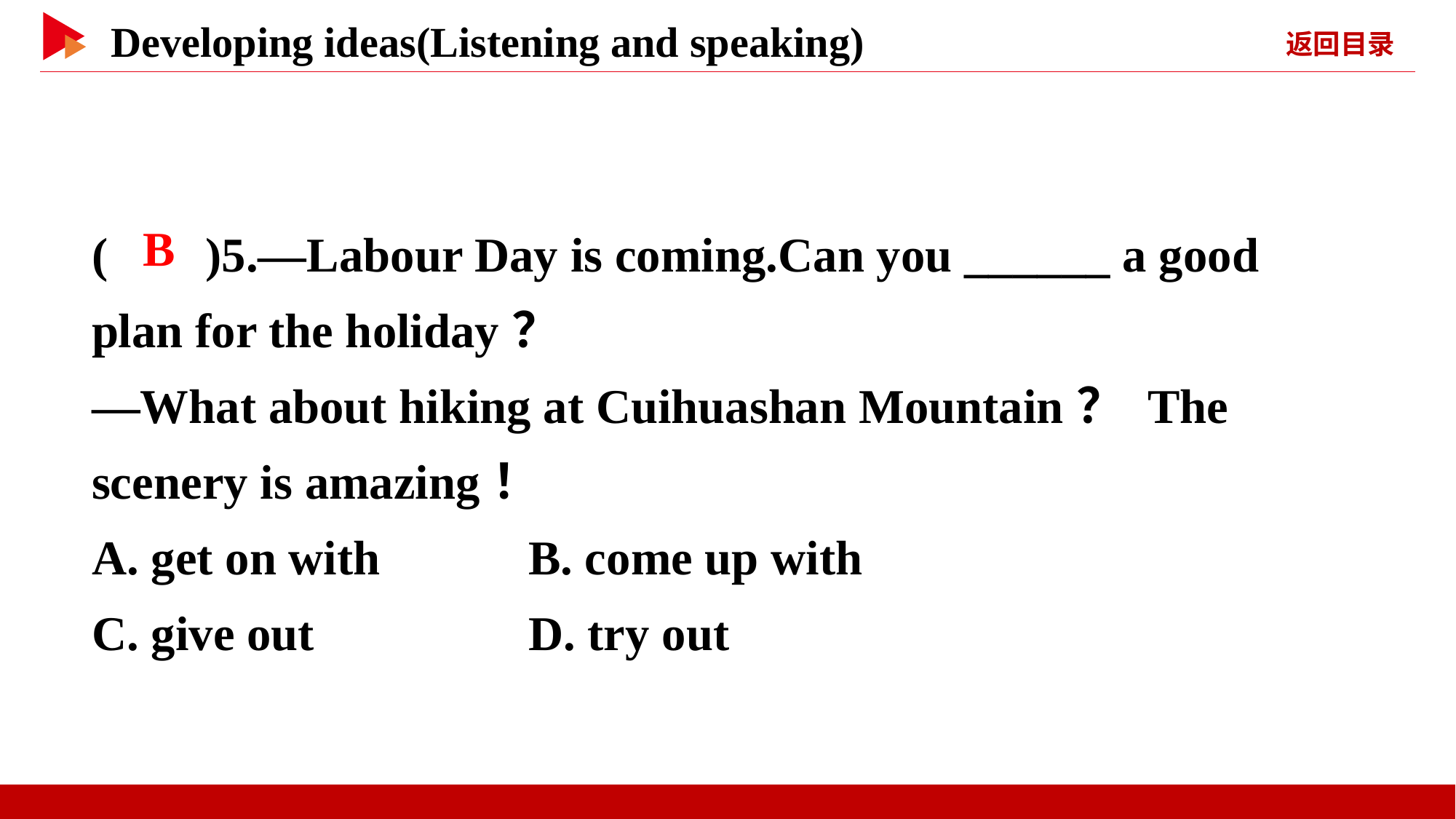

(        )5.—Labour Day is coming.Can you ______ a good plan for the holiday？
—What about hiking at Cuihuashan Mountain？ The scenery is amazing！
A. get on with		B. come up with
C. give out		D. try out
   B